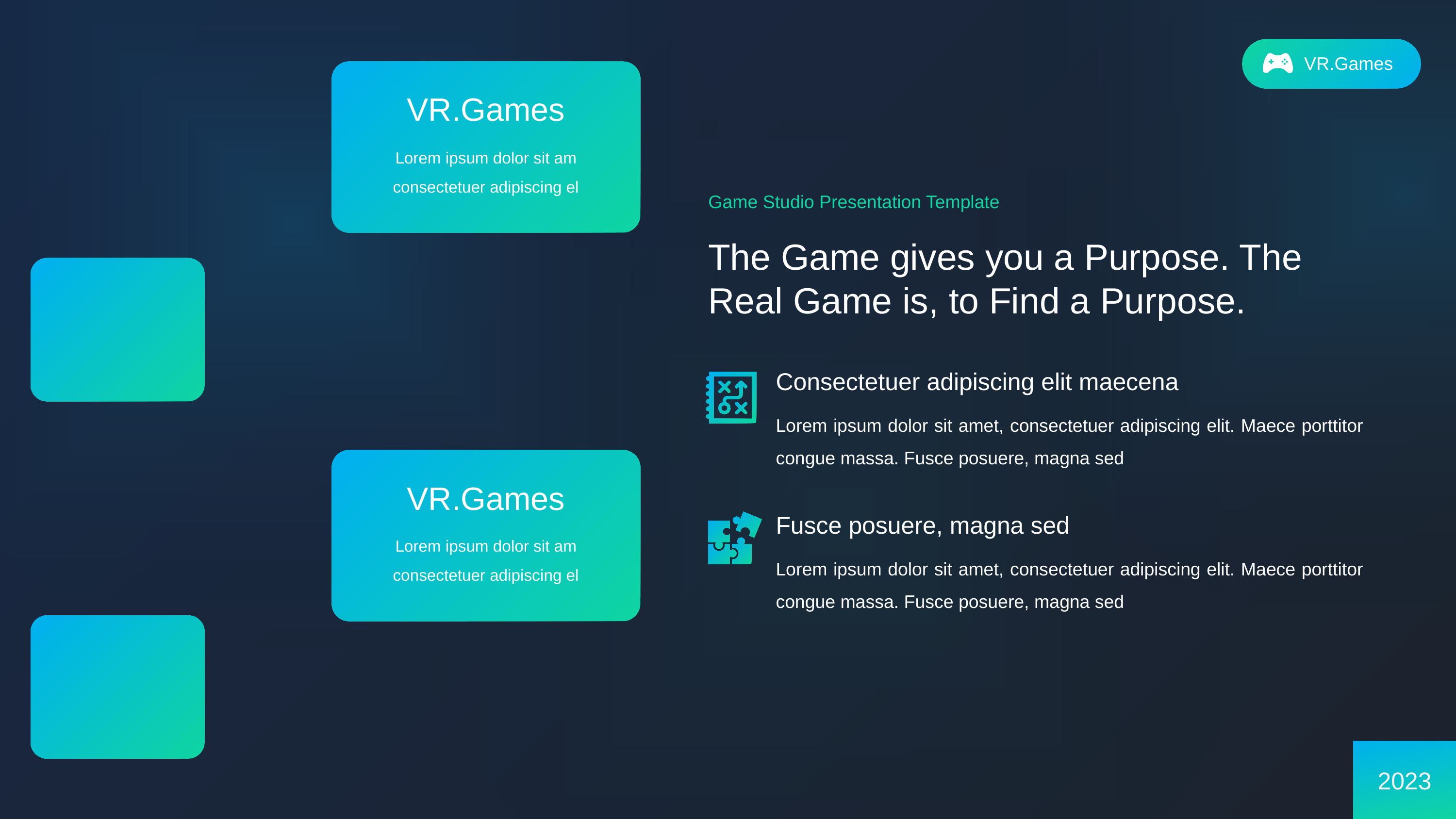

VR.Games

VR.Games

Lorem ipsum dolor sit am consectetuer adipiscing el
Game Studio Presentation Template
The Game gives you a Purpose. The Real Game is, to Find a Purpose.
Consectetuer adipiscing elit maecena

Lorem ipsum dolor sit amet, consectetuer adipiscing elit. Maece porttitor congue massa. Fusce posuere, magna sed

VR.Games
Fusce posuere, magna sed

Lorem ipsum dolor sit am consectetuer adipiscing el
Lorem ipsum dolor sit amet, consectetuer adipiscing elit. Maece porttitor congue massa. Fusce posuere, magna sed
2023